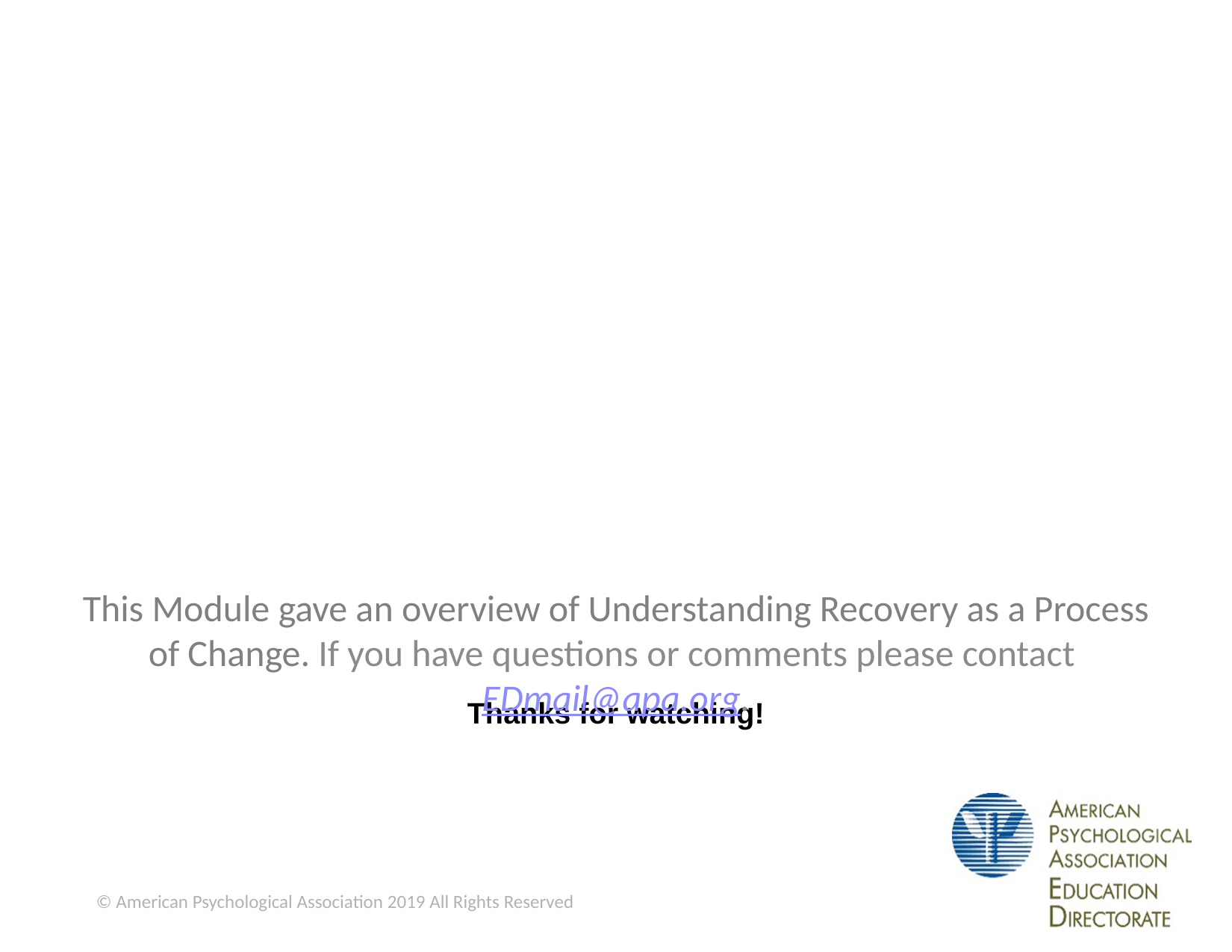

This Module gave an overview of Understanding Recovery as a Process of Change. If you have questions or comments please contact EDmail@apa.org.

# Thanks for watching!
© American Psychological Association 2019 All Rights Reserved